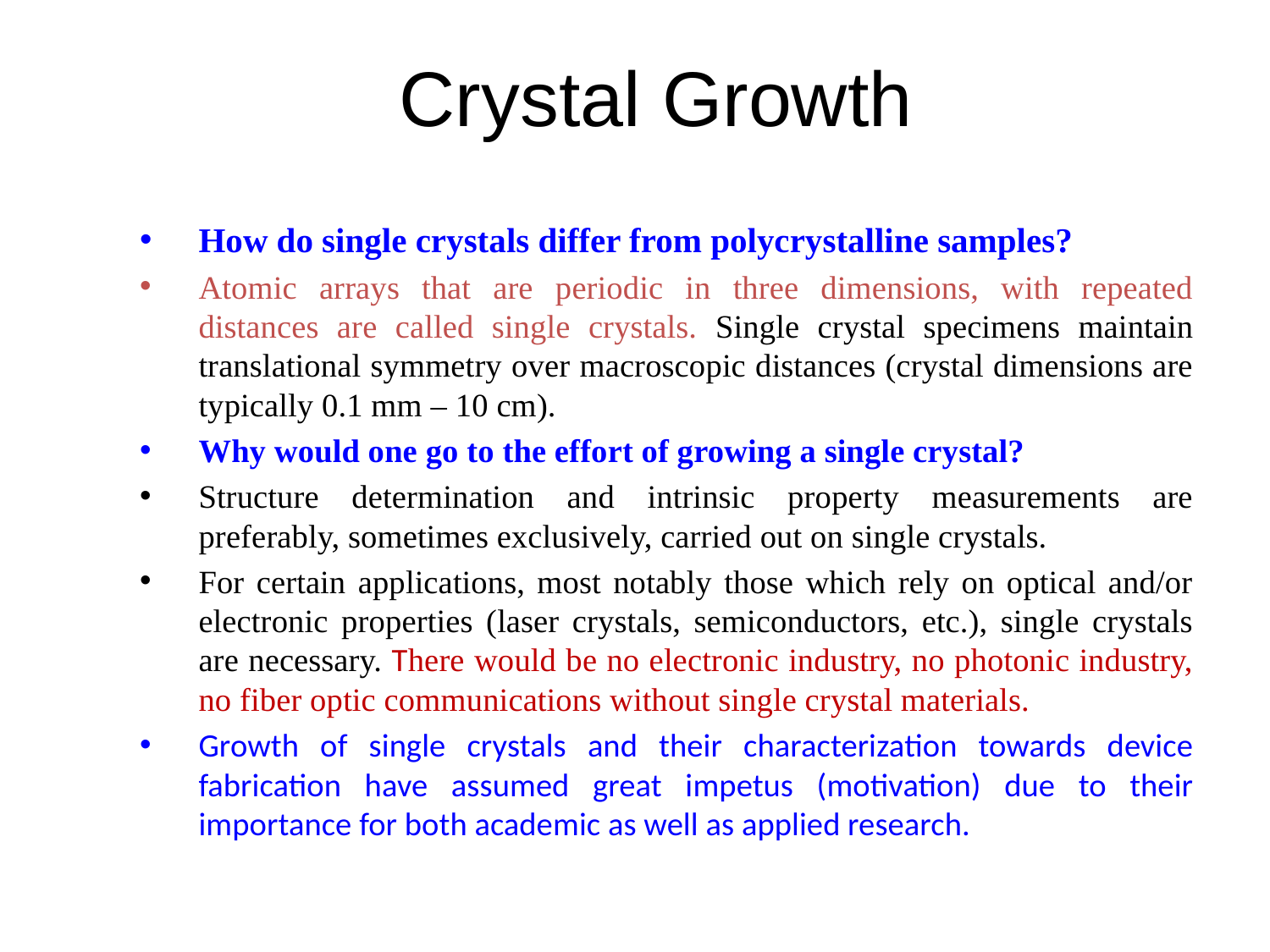

# Crystal Growth
How do single crystals differ from polycrystalline samples?
Atomic arrays that are periodic in three dimensions, with repeated distances are called single crystals. Single crystal specimens maintain translational symmetry over macroscopic distances (crystal dimensions are typically 0.1 mm – 10 cm).
Why would one go to the effort of growing a single crystal?
Structure determination and intrinsic property measurements are preferably, sometimes exclusively, carried out on single crystals.
For certain applications, most notably those which rely on optical and/or electronic properties (laser crystals, semiconductors, etc.), single crystals are necessary. There would be no electronic industry, no photonic industry, no fiber optic communications without single crystal materials.
Growth of single crystals and their characterization towards device fabrication have assumed great impetus (motivation) due to their importance for both academic as well as applied research.